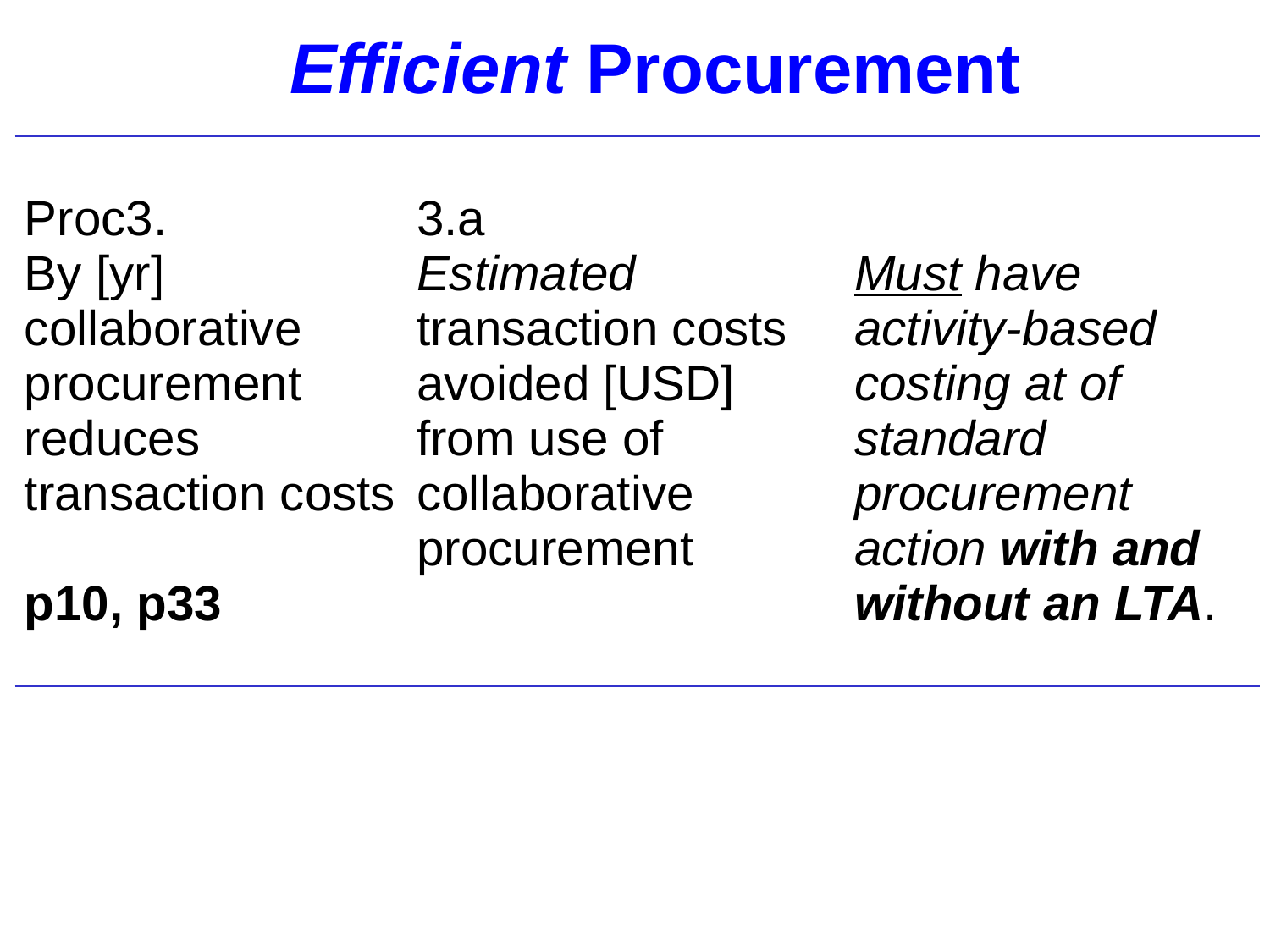

# Efficient Procurement
| Proc3. By [yr] collaborative procurement reduces transaction costs p10, p33 | 3.a Estimated transaction costs avoided [USD] from use of collaborative procurement | Must have activity-based costing at of standard procurement action with and without an LTA. |
| --- | --- | --- |